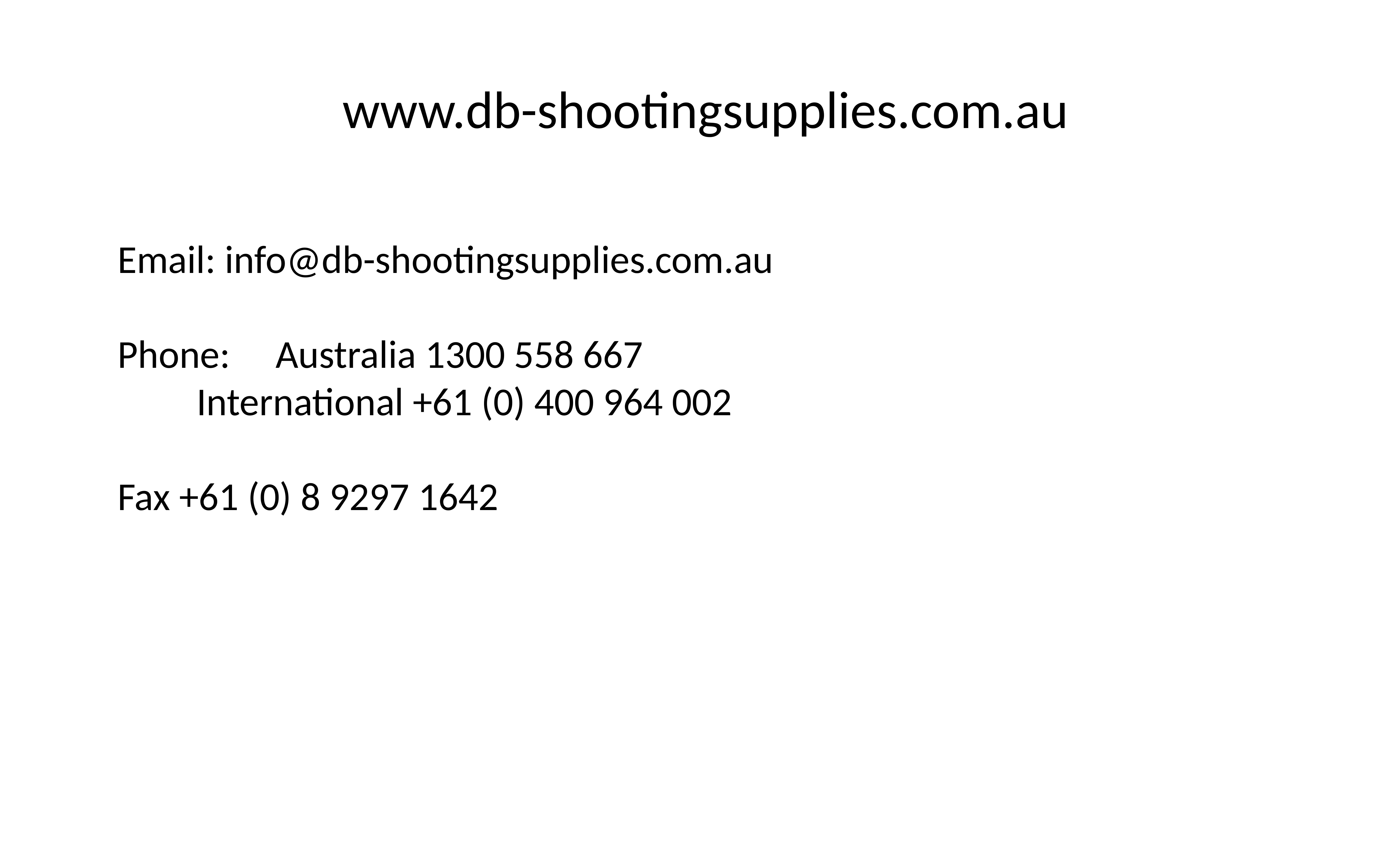

www.db-shootingsupplies.com.au

Email: info@db-shootingsupplies.com.au

Phone: 	Australia 1300 558 667
		International +61 (0) 400 964 002

Fax +61 (0) 8 9297 1642